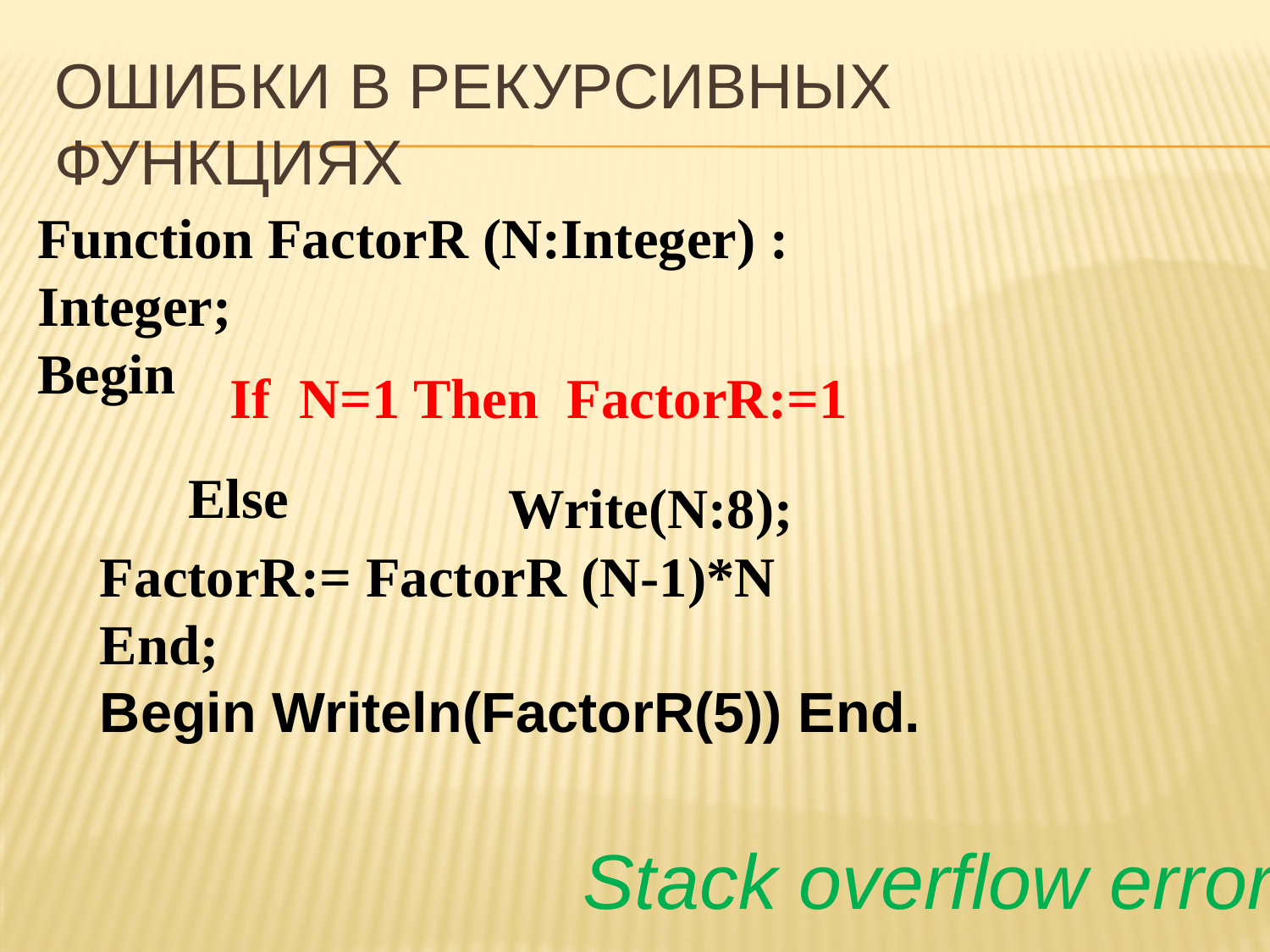

# Ошибки в рекурсивных функциях
Function FactorR (N:Integer) :  Integer;
Begin

FactorR:= FactorR (N-1)*N
End;
Begin Writeln(FactorR(5)) End.

If  N=1 Then  FactorR:=1
Else
Write(N:8);
Stack overflow error